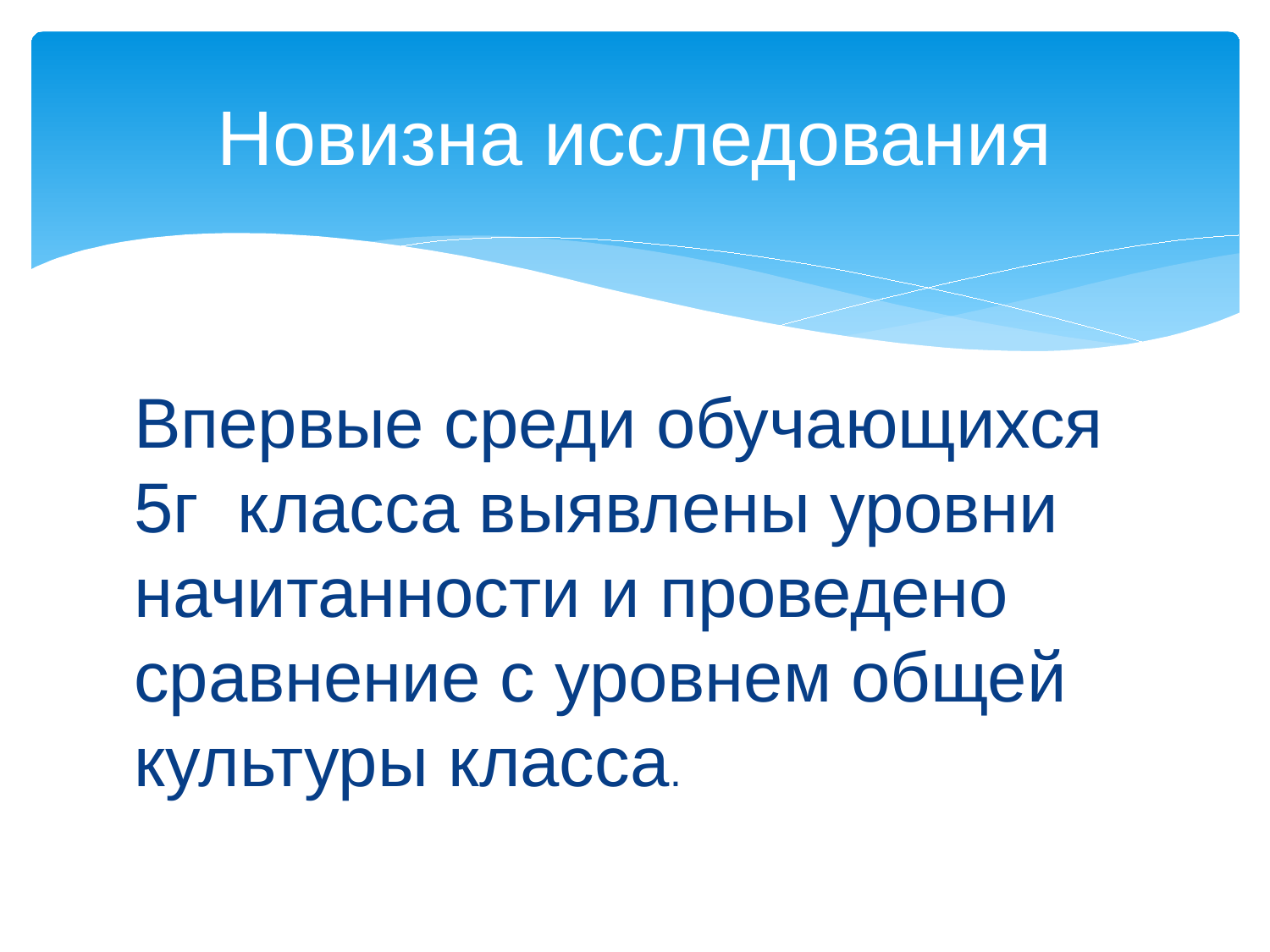

# Новизна исследования
Впервые среди обучающихся 5г  класса выявлены уровни начитанности и проведено сравнение с уровнем общей культуры класса.